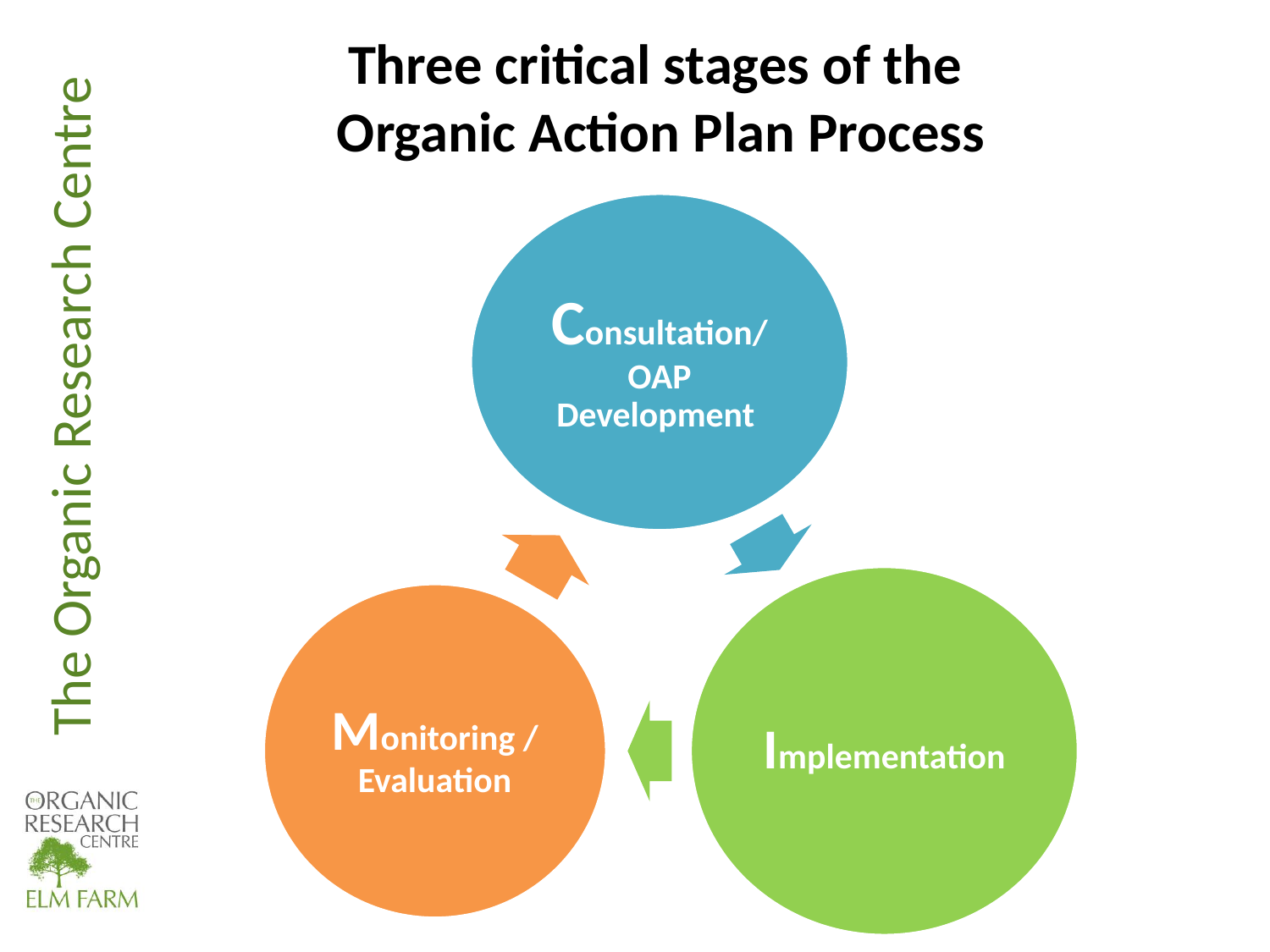

# Three critical stages of the Organic Action Plan Process
Consultation/ OAP Development

Implementation

Monitoring / Evaluation